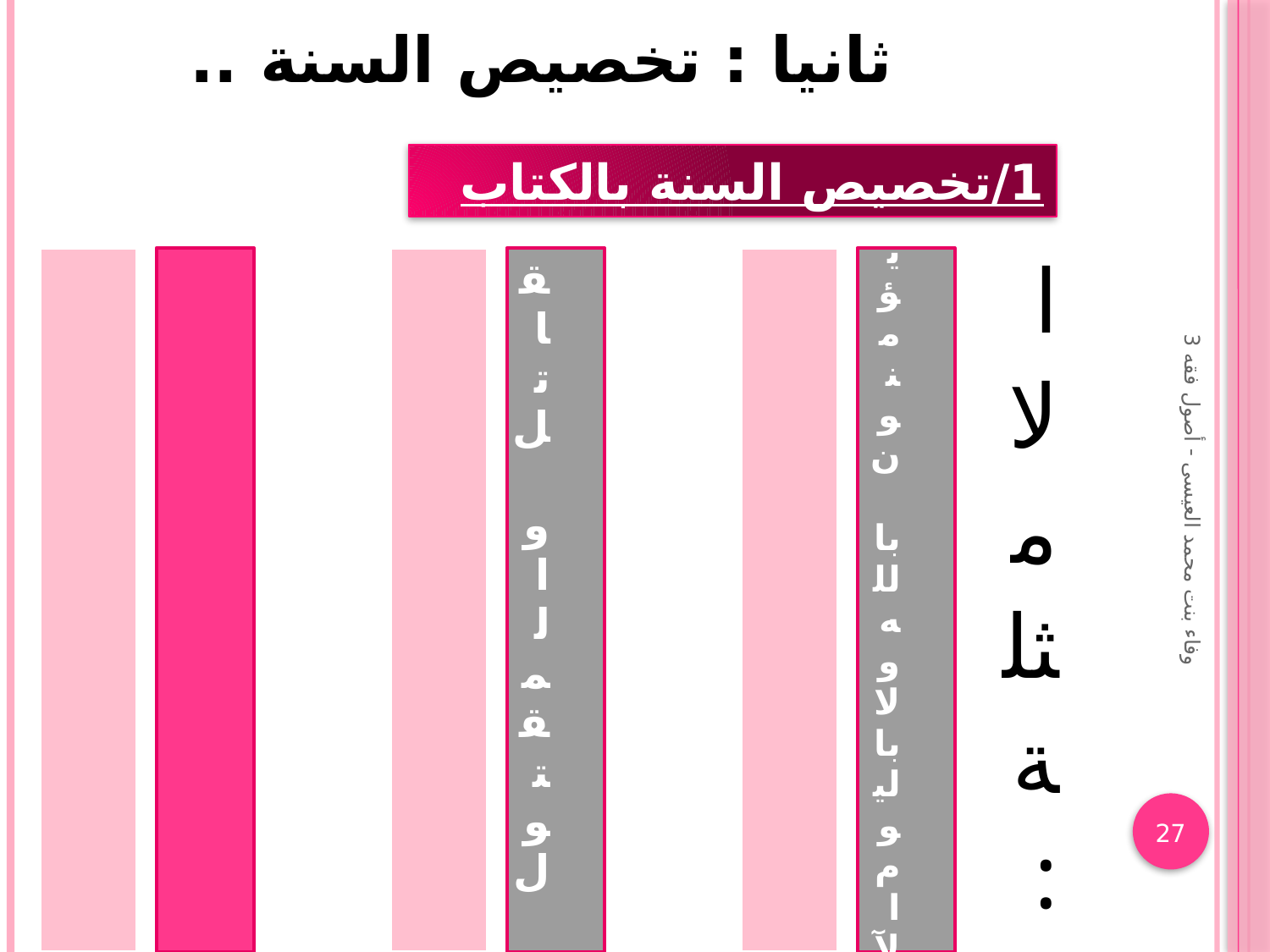

ثانيا : تخصيص السنة ..
1/تخصيص السنة بالكتاب

وفاء بنت محمد العيسى - أصول فقه 3
27